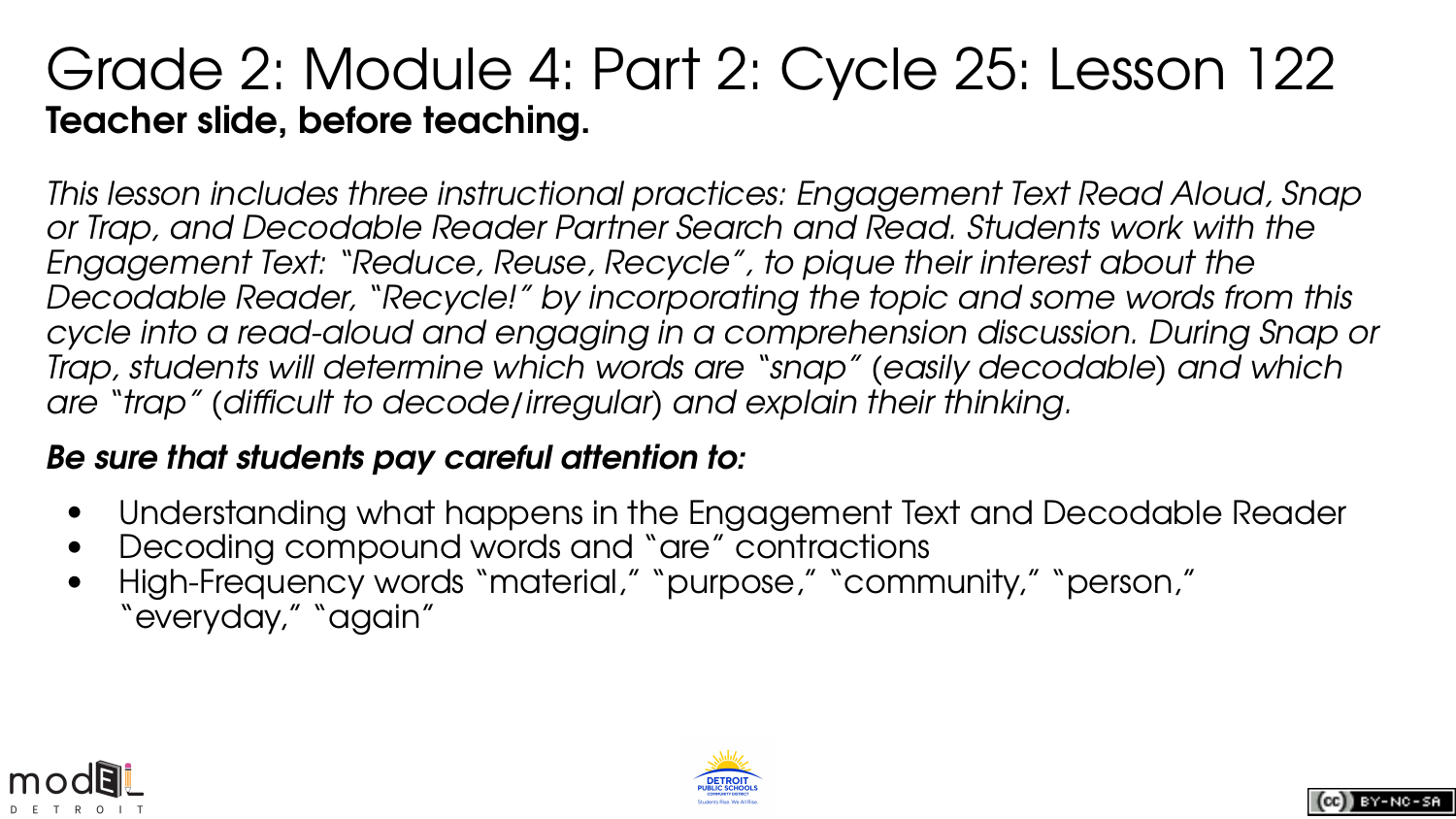

# Grade 2: Module 4: Part 2: Cycle 25: Lesson 122
Teacher slide, before teaching.
This lesson includes three instructional practices: Engagement Text Read Aloud, Snap or Trap, and Decodable Reader Partner Search and Read. Students work with the Engagement Text: “Reduce, Reuse, Recycle”, to pique their interest about the Decodable Reader, “Recycle!” by incorporating the topic and some words from this cycle into a read-aloud and engaging in a comprehension discussion. During Snap or Trap, students will determine which words are “snap” (easily decodable) and which are “trap” (difficult to decode/irregular) and explain their thinking.
Be sure that students pay careful attention to:
Understanding what happens in the Engagement Text and Decodable Reader
Decoding compound words and “are” contractions
High-Frequency words “material,” “purpose,” “community,” “person,” “everyday,” “again”